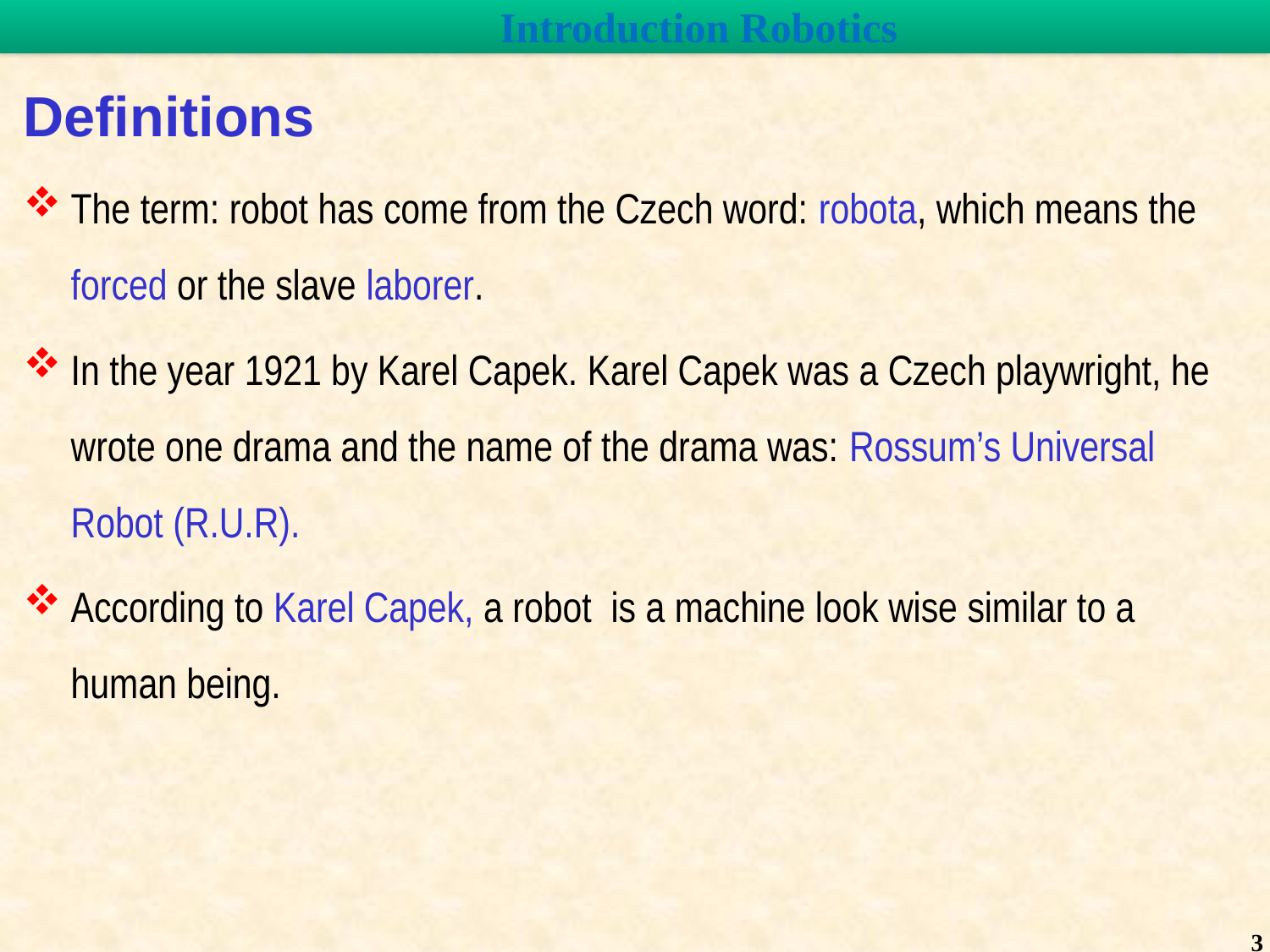

# Introduction Robotics
Definitions
The term: robot has come from the Czech word: robota, which means the forced or the slave laborer.
In the year 1921 by Karel Capek. Karel Capek was a Czech playwright, he wrote one drama and the name of the drama was: Rossum’s Universal Robot (R.U.R).
According to Karel Capek, a robot  is a machine look wise similar to a human being.

3